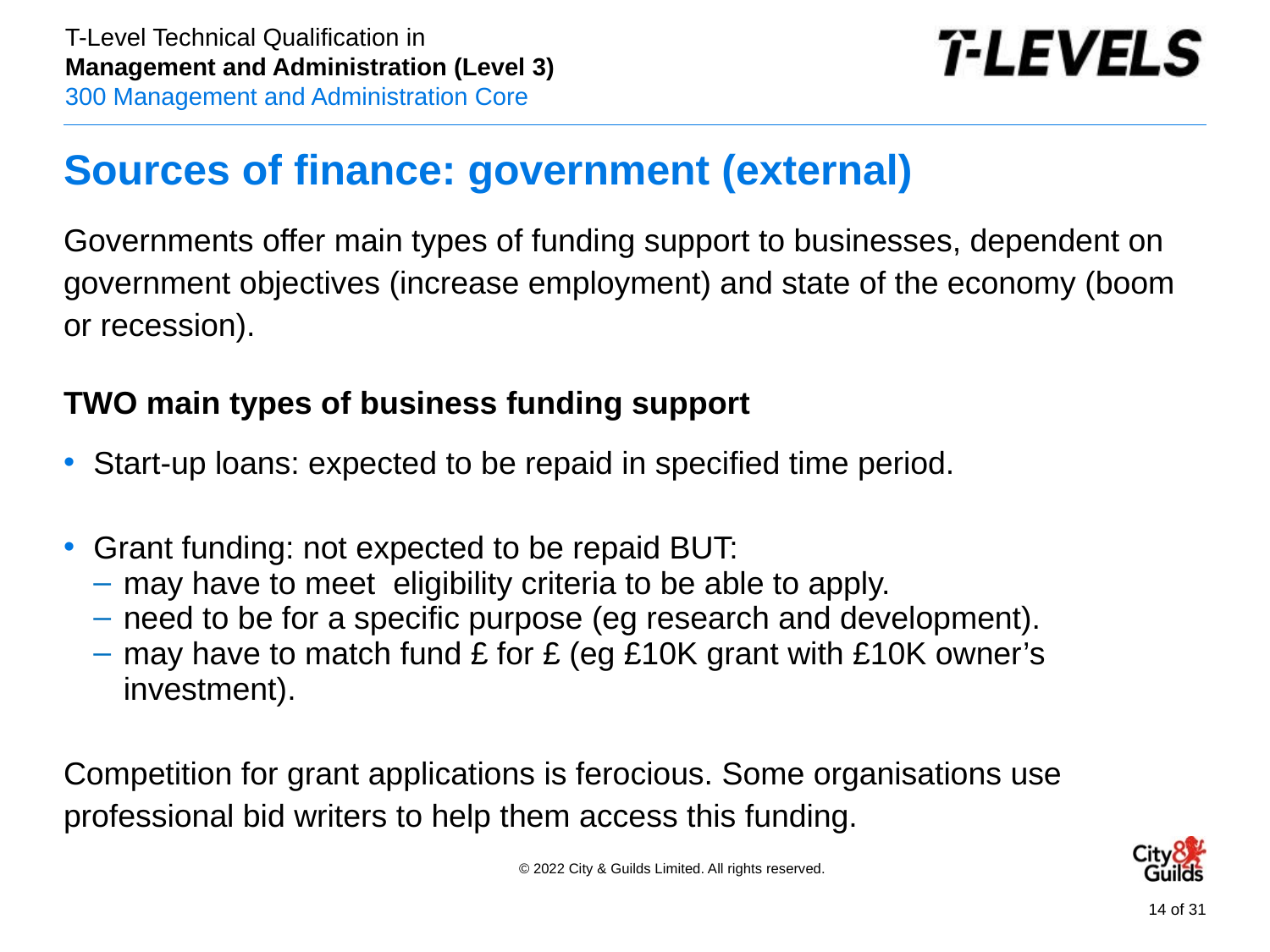

# Sources of finance: government (external)
Governments offer main types of funding support to businesses, dependent on government objectives (increase employment) and state of the economy (boom or recession).
TWO main types of business funding support
Start-up loans: expected to be repaid in specified time period.

Grant funding: not expected to be repaid BUT:
may have to meet  eligibility criteria to be able to apply.
need to be for a specific purpose (eg research and development).
may have to match fund £ for £ (eg £10K grant with £10K owner’s investment).

Competition for grant applications is ferocious. Some organisations use professional bid writers to help them access this funding.